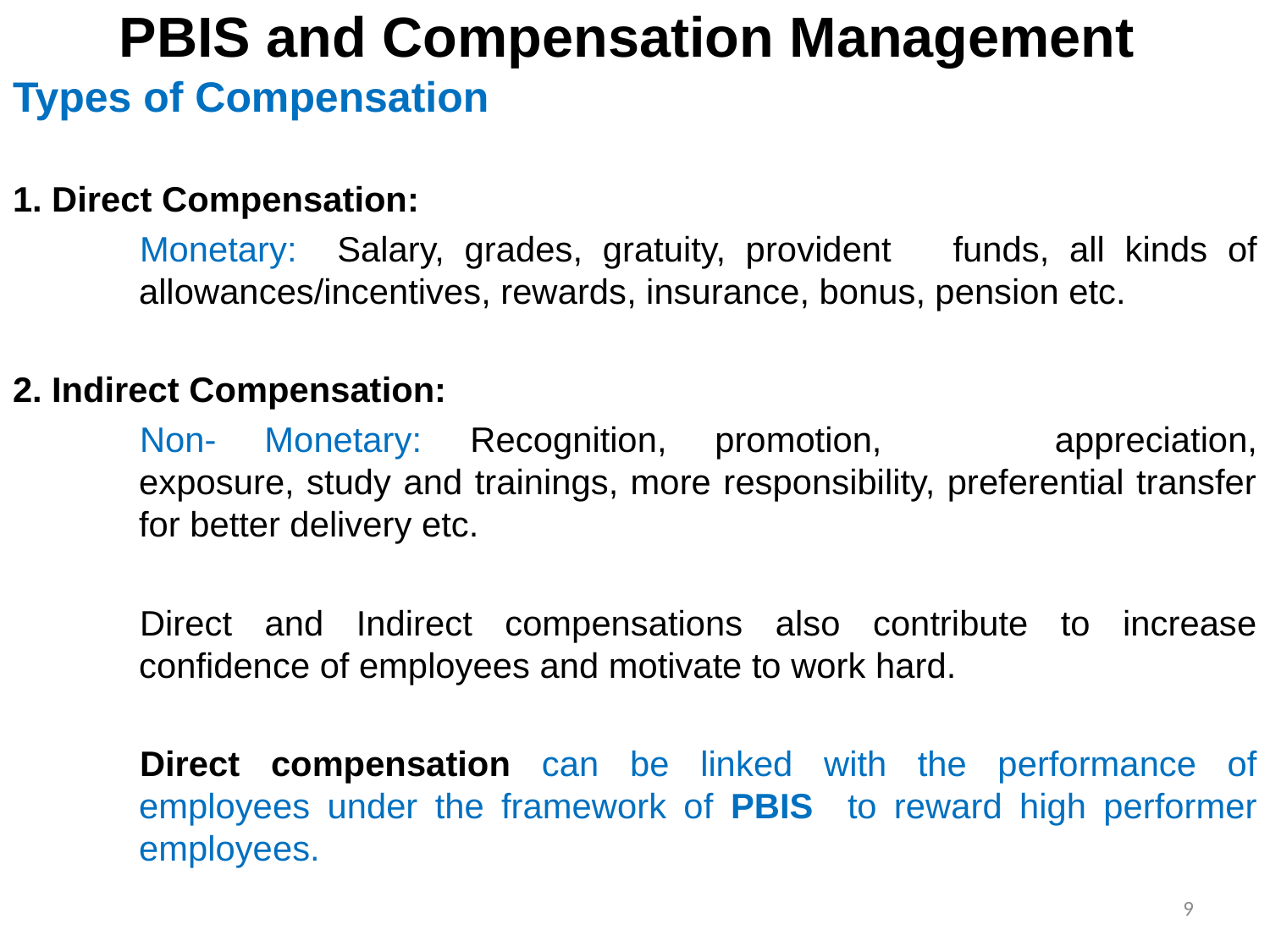

# PBIS and Compensation Management
Types of Compensation

1. Direct Compensation:
Monetary:  Salary, grades, gratuity, provident	funds, all kinds of allowances/incentives, rewards, insurance, bonus, pension etc.

2. Indirect Compensation:
Non- Monetary: Recognition, promotion, 	appreciation, exposure, study and trainings, more responsibility, preferential transfer for better delivery etc.

Direct and Indirect compensations also contribute to increase confidence of employees and motivate to work hard.

Direct compensation can be linked with the performance of employees under the framework of PBIS  to reward high performer employees.

9